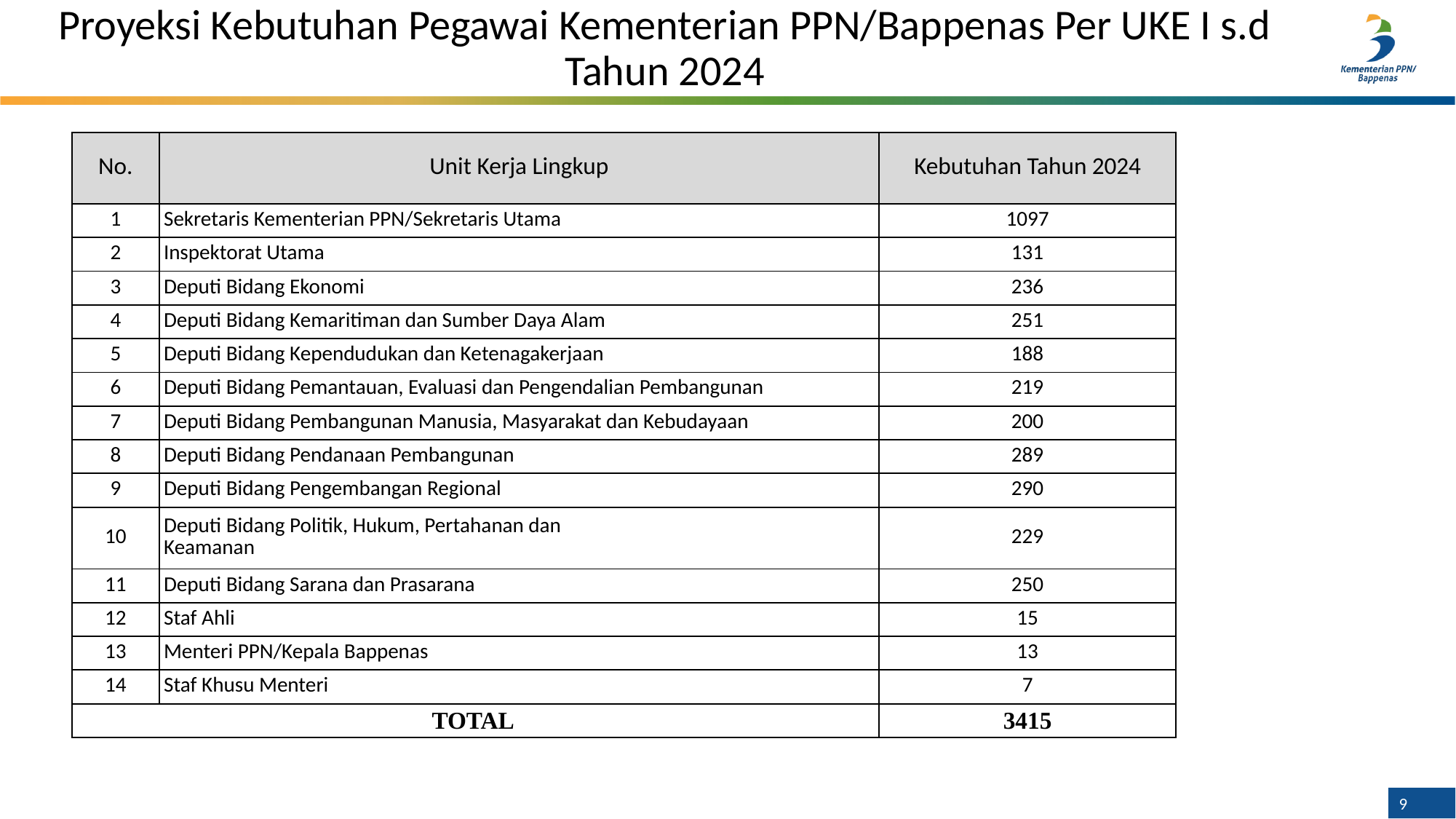

# Proyeksi Kebutuhan Pegawai Kementerian PPN/Bappenas Per UKE I s.d Tahun 2024
| No. | Unit Kerja Lingkup | Kebutuhan Tahun 2024 |
| --- | --- | --- |
| 1 | Sekretaris Kementerian PPN/Sekretaris Utama | 1097 |
| 2 | Inspektorat Utama | 131 |
| 3 | Deputi Bidang Ekonomi | 236 |
| 4 | Deputi Bidang Kemaritiman dan Sumber Daya Alam | 251 |
| 5 | Deputi Bidang Kependudukan dan Ketenagakerjaan | 188 |
| 6 | Deputi Bidang Pemantauan, Evaluasi dan Pengendalian Pembangunan | 219 |
| 7 | Deputi Bidang Pembangunan Manusia, Masyarakat dan Kebudayaan | 200 |
| 8 | Deputi Bidang Pendanaan Pembangunan | 289 |
| 9 | Deputi Bidang Pengembangan Regional | 290 |
| 10 | Deputi Bidang Politik, Hukum, Pertahanan dan Keamanan | 229 |
| 11 | Deputi Bidang Sarana dan Prasarana | 250 |
| 12 | Staf Ahli | 15 |
| 13 | Menteri PPN/Kepala Bappenas | 13 |
| 14 | Staf Khusu Menteri | 7 |
| TOTAL |  | 3415 |